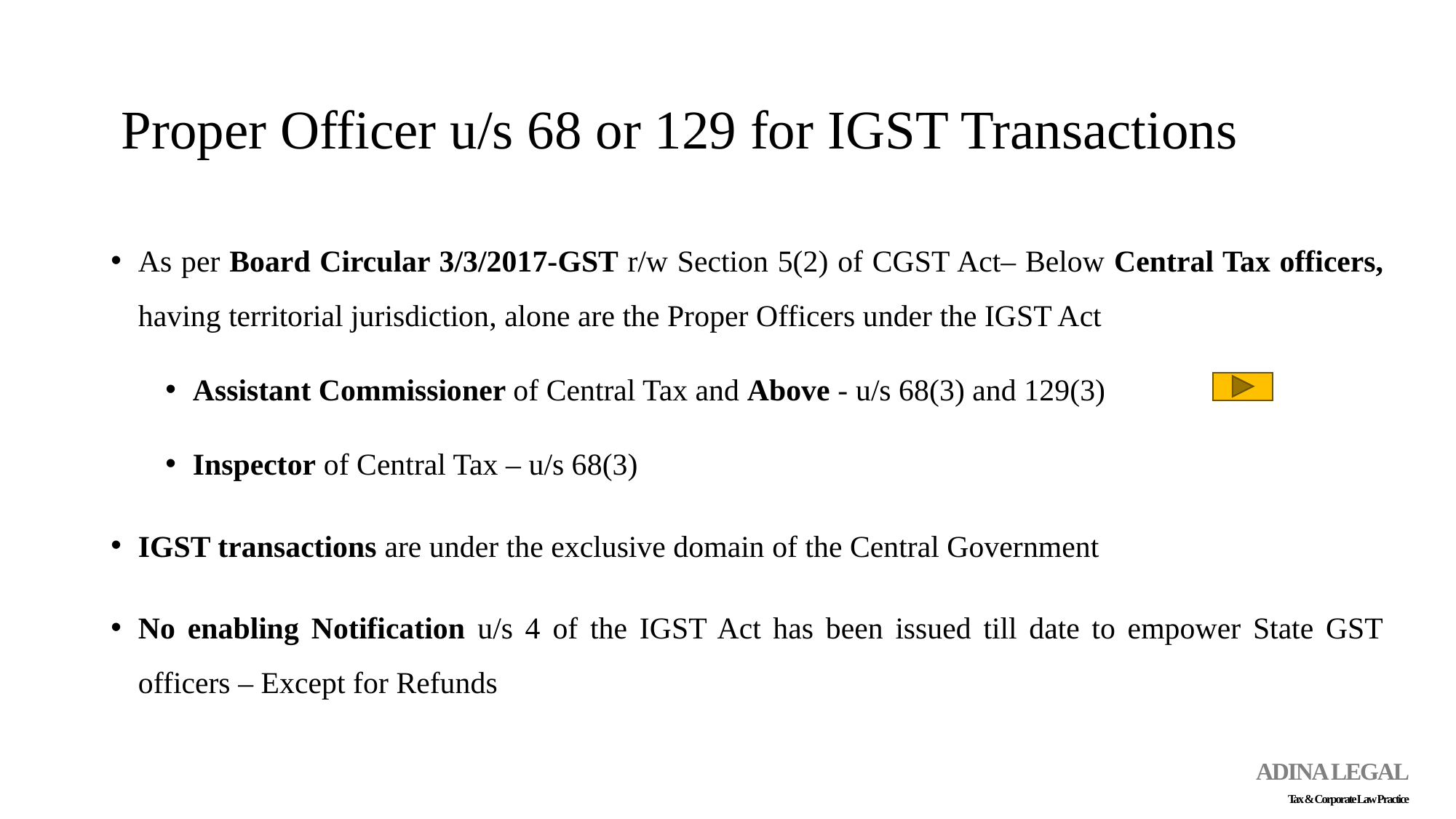

# Proper Officer u/s 68 or 129 for IGST Transactions
As per Board Circular 3/3/2017-GST r/w Section 5(2) of CGST Act– Below Central Tax officers, having territorial jurisdiction, alone are the Proper Officers under the IGST Act
Assistant Commissioner of Central Tax and Above - u/s 68(3) and 129(3)
Inspector of Central Tax – u/s 68(3)
IGST transactions are under the exclusive domain of the Central Government
No enabling Notification u/s 4 of the IGST Act has been issued till date to empower State GST officers – Except for Refunds